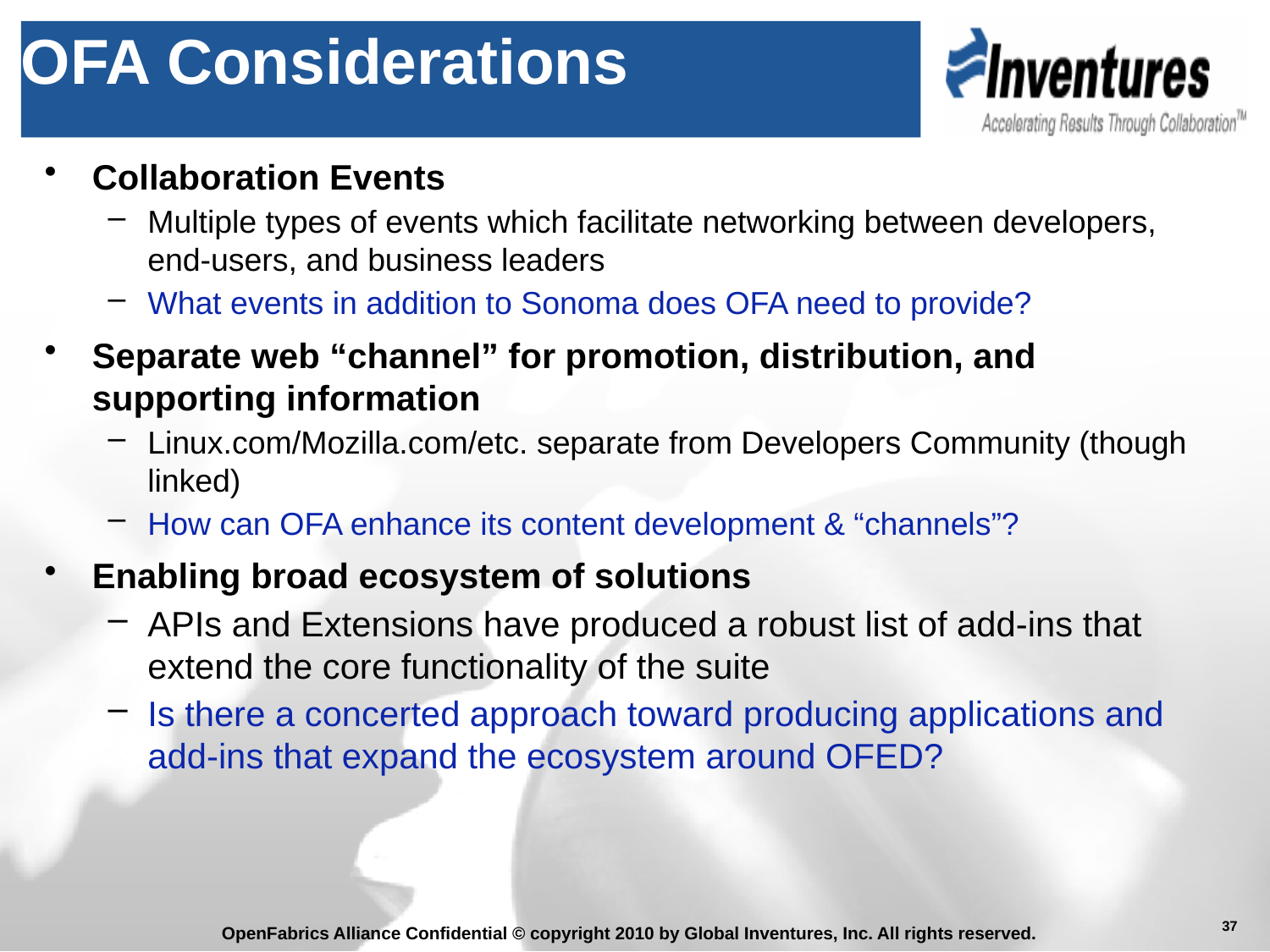

# OFA Considerations
Collaboration Events
Multiple types of events which facilitate networking between developers, end-users, and business leaders
What events in addition to Sonoma does OFA need to provide?
Separate web “channel” for promotion, distribution, and supporting information
Linux.com/Mozilla.com/etc. separate from Developers Community (though linked)
How can OFA enhance its content development & “channels”?
Enabling broad ecosystem of solutions
APIs and Extensions have produced a robust list of add-ins that extend the core functionality of the suite
Is there a concerted approach toward producing applications and add-ins that expand the ecosystem around OFED?